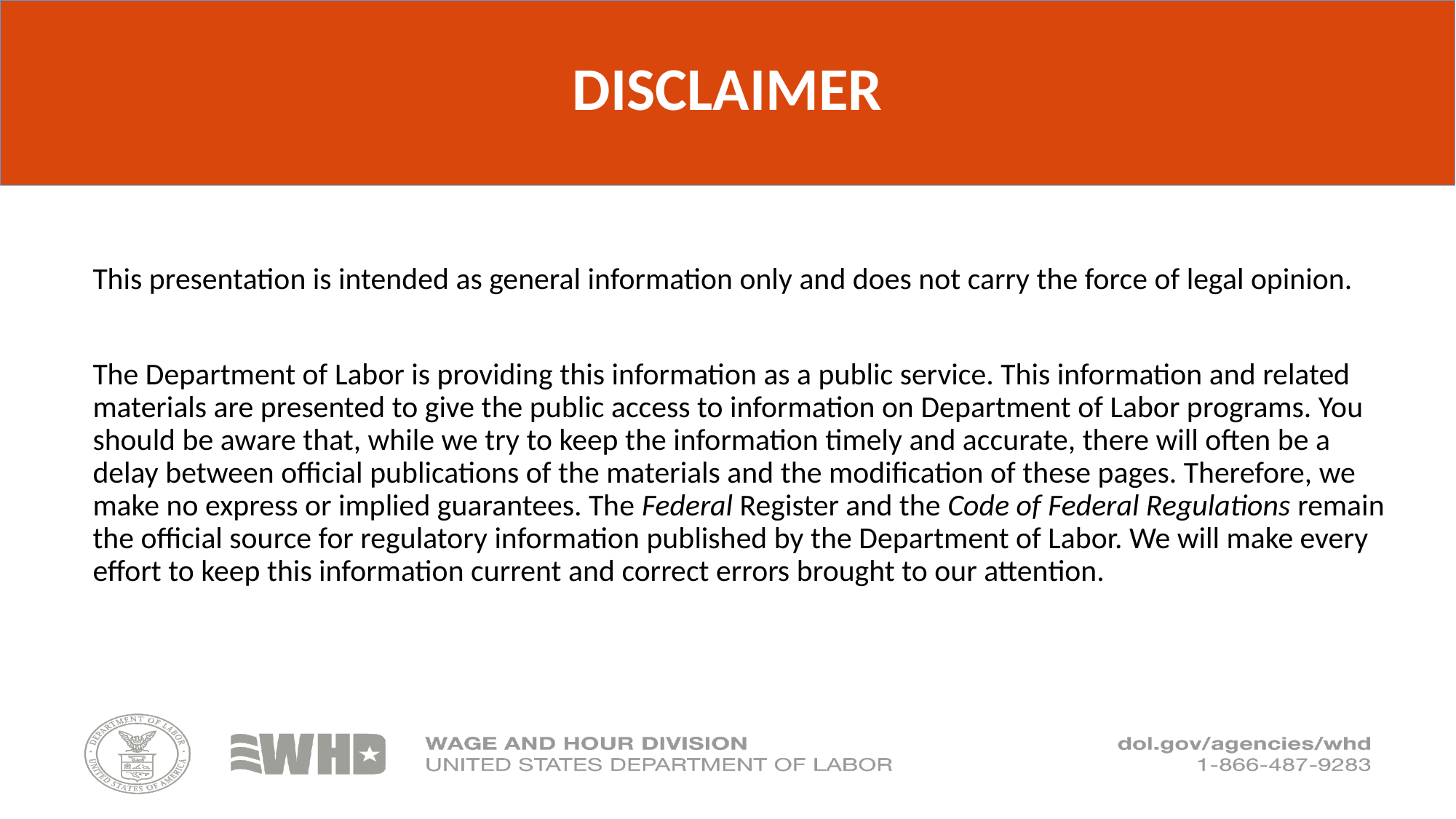

# DISCLAIMER
This presentation is intended as general information only and does not carry the force of legal opinion.

The Department of Labor is providing this information as a public service. This information and related materials are presented to give the public access to information on Department of Labor programs. You should be aware that, while we try to keep the information timely and accurate, there will often be a delay between official publications of the materials and the modification of these pages. Therefore, we make no express or implied guarantees. The Federal Register and the Code of Federal Regulations remain the official source for regulatory information published by the Department of Labor. We will make every effort to keep this information current and correct errors brought to our attention.